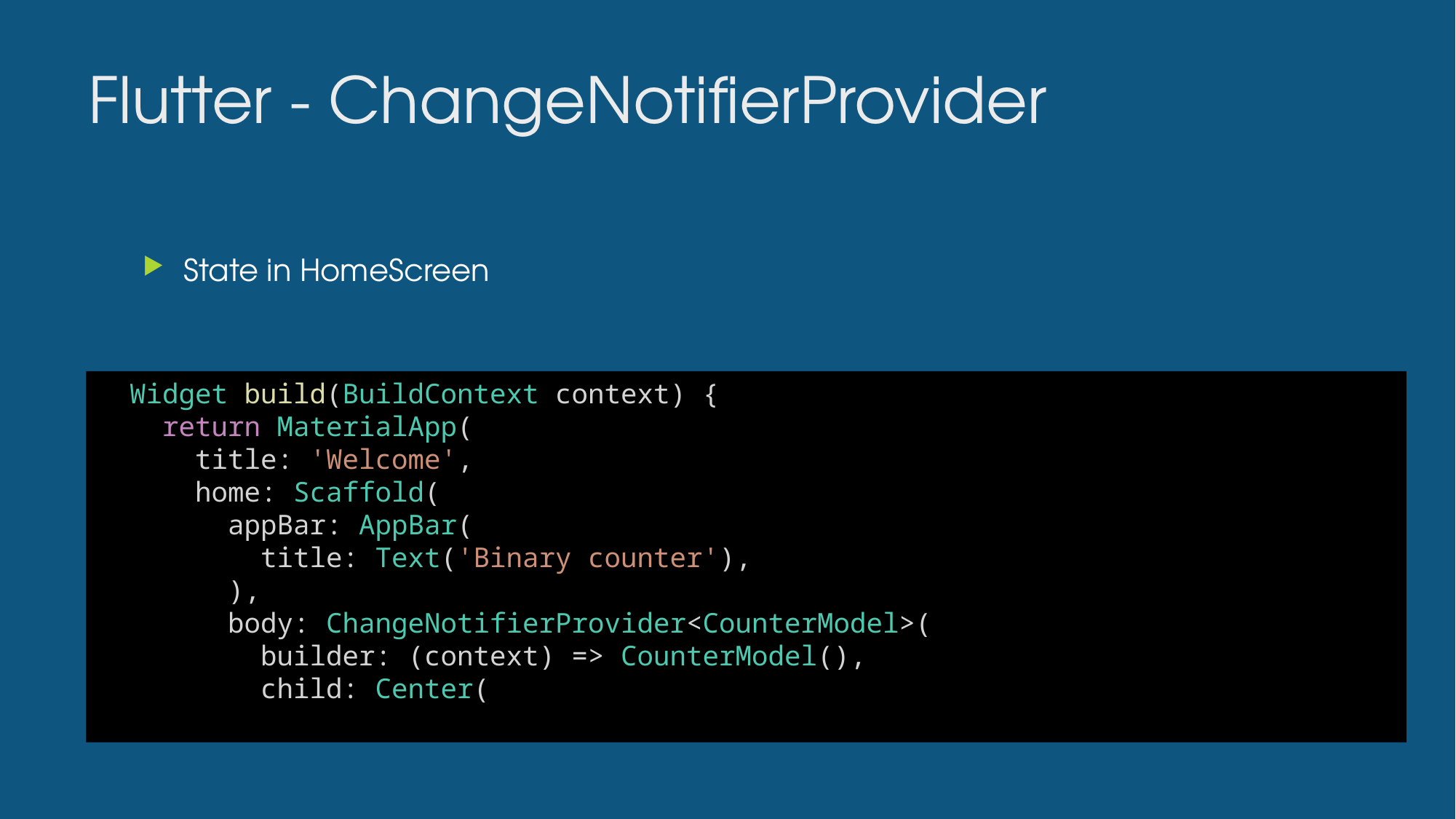

12
# Flutter - ChangeNotifierProvider
State in HomeScreen
  Widget build(BuildContext context) {
    return MaterialApp(
      title: 'Welcome',
      home: Scaffold(
        appBar: AppBar(
          title: Text('Binary counter'),
        ),
        body: ChangeNotifierProvider<CounterModel>(
          builder: (context) => CounterModel(),
          child: Center(